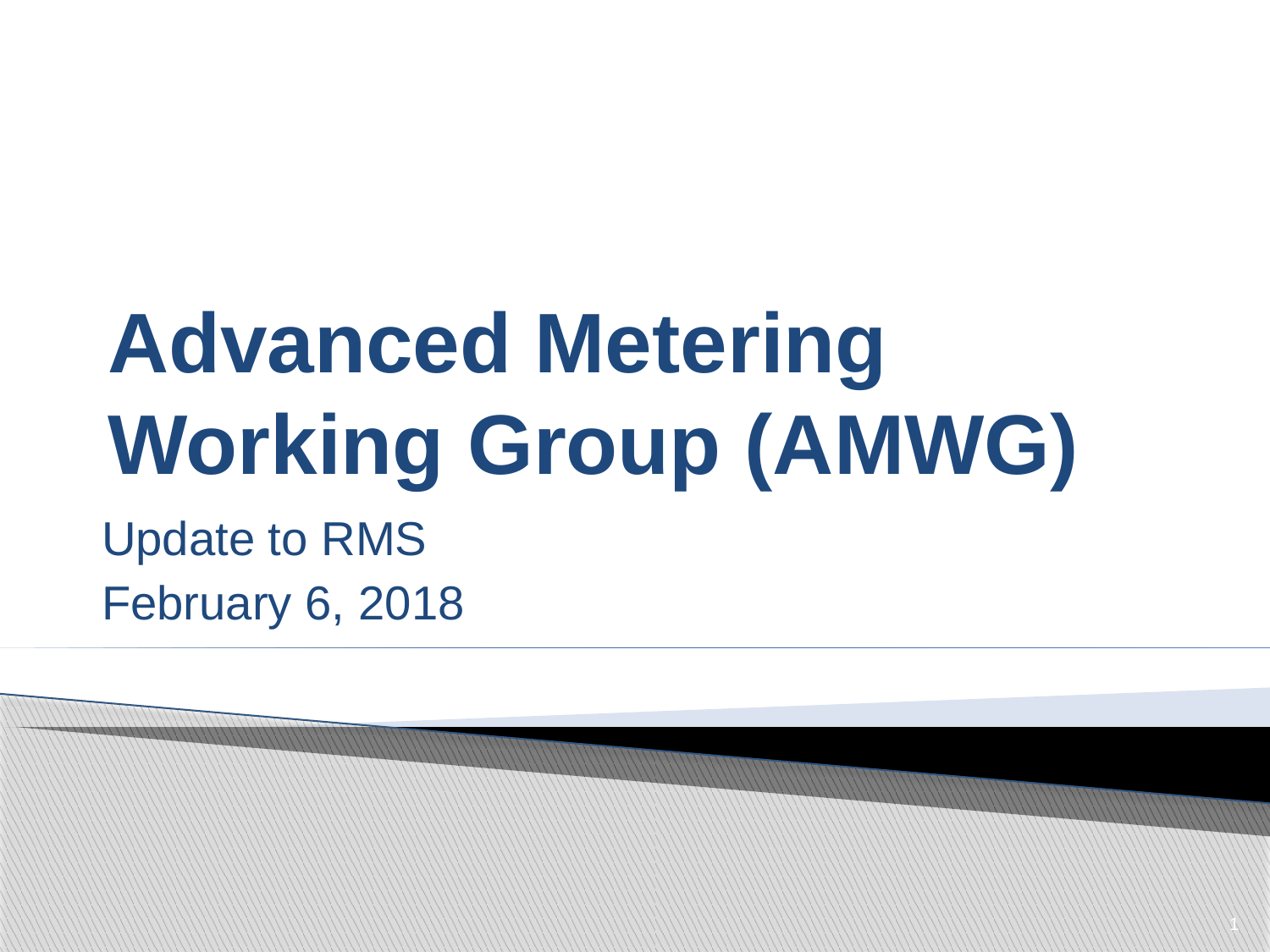

# Advanced Metering Working Group (AMWG)
Update to RMS
February 6, 2018
1